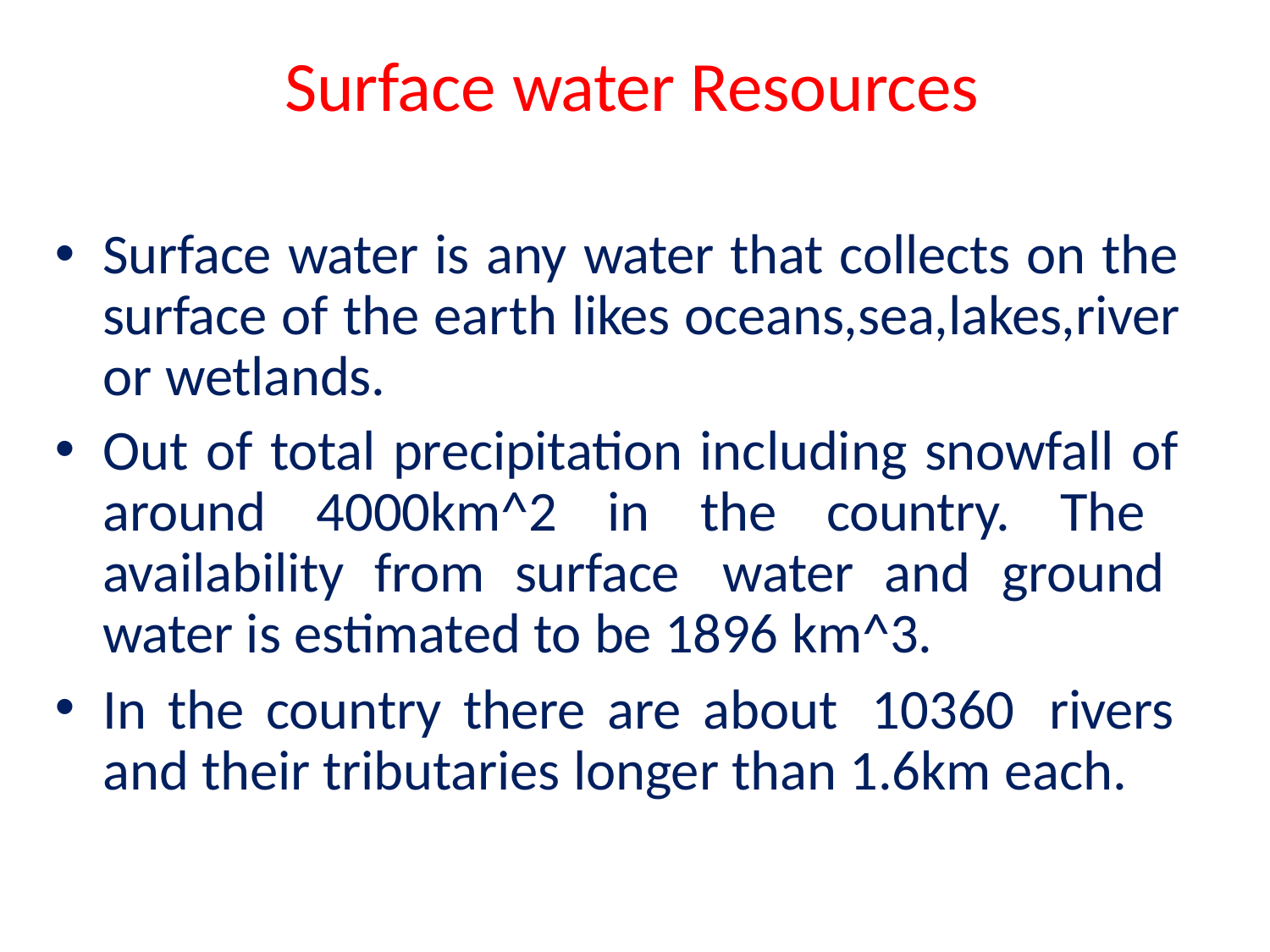

# Surface water Resources
Surface water is any water that collects on the  surface of the earth likes oceans,sea,lakes,river  or wetlands.
Out of total precipitation including snowfall of  around 4000km^2 in the country. The  availability from surface water and ground  water is estimated to be 1896 km^3.
In the country there are about 10360 rivers  and their tributaries longer than 1.6km each.